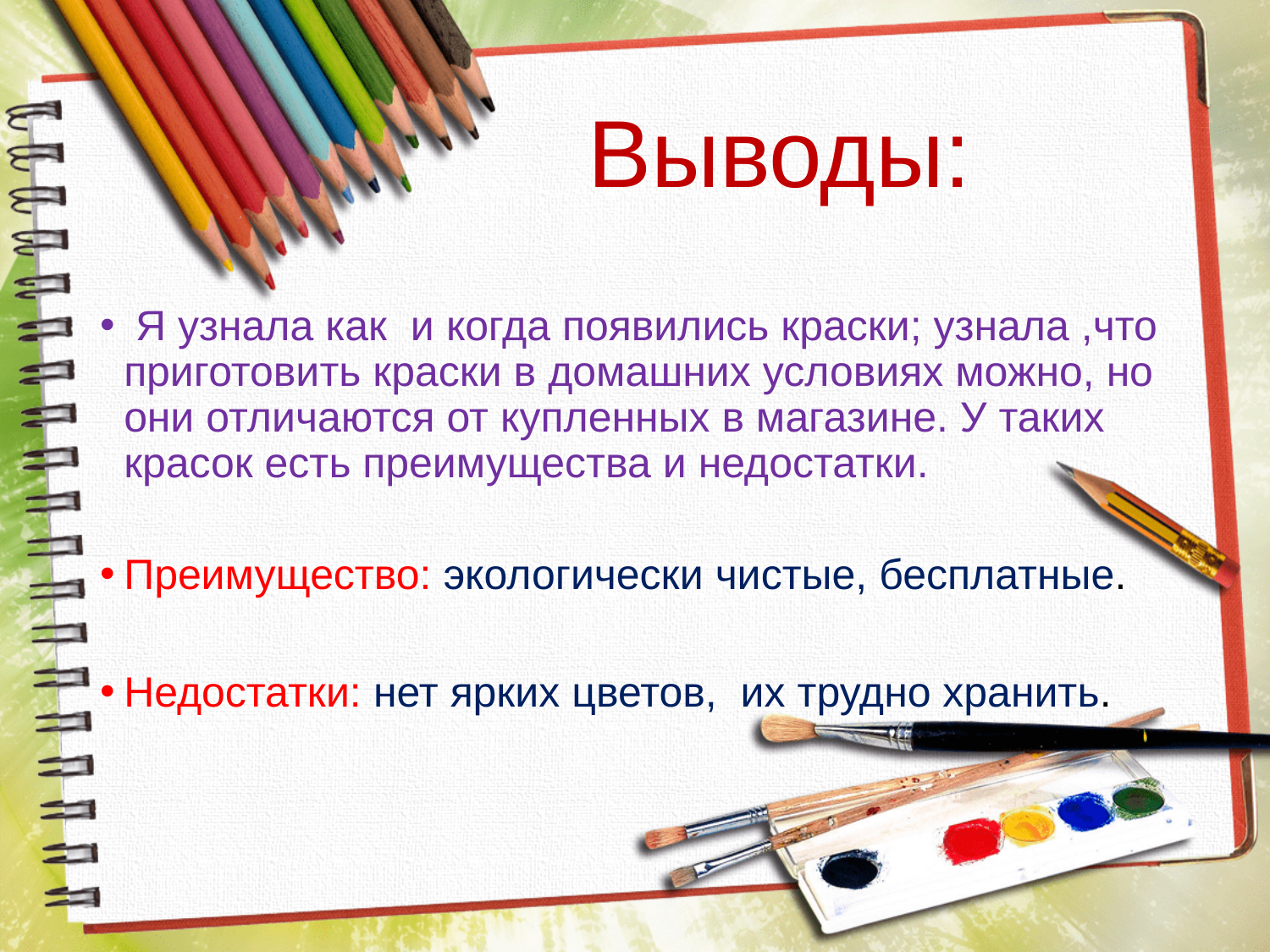

# Выводы:
 Я узнала как  и когда появились краски; узнала ,что приготовить краски в домашних условиях можно, но они отличаются от купленных в магазине. У таких красок есть преимущества и недостатки.

Преимущество: экологически чистые, бесплатные.

Недостатки: нет ярких цветов,  их трудно хранить.